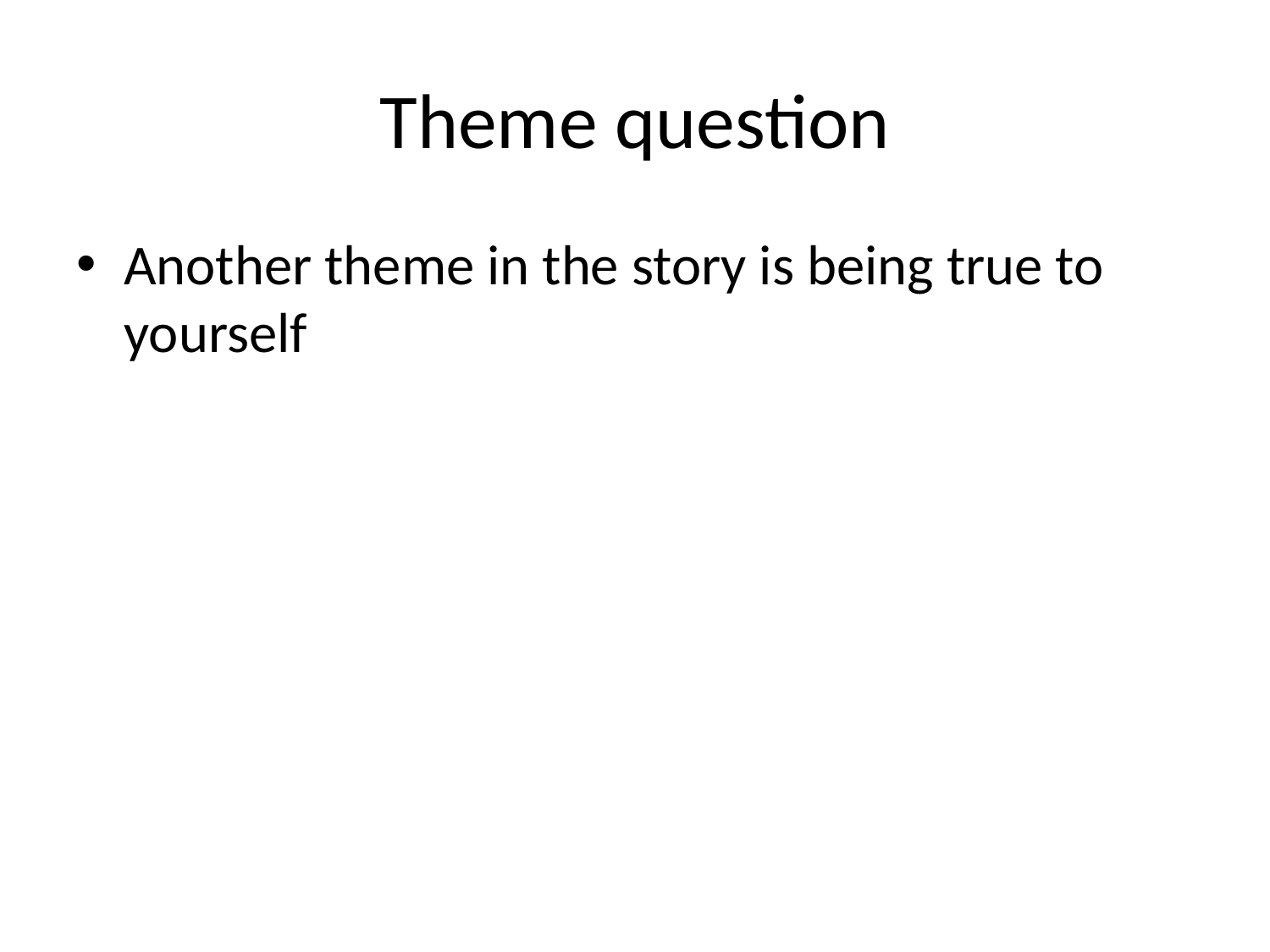

# Theme question
Another theme in the story is being true to yourself